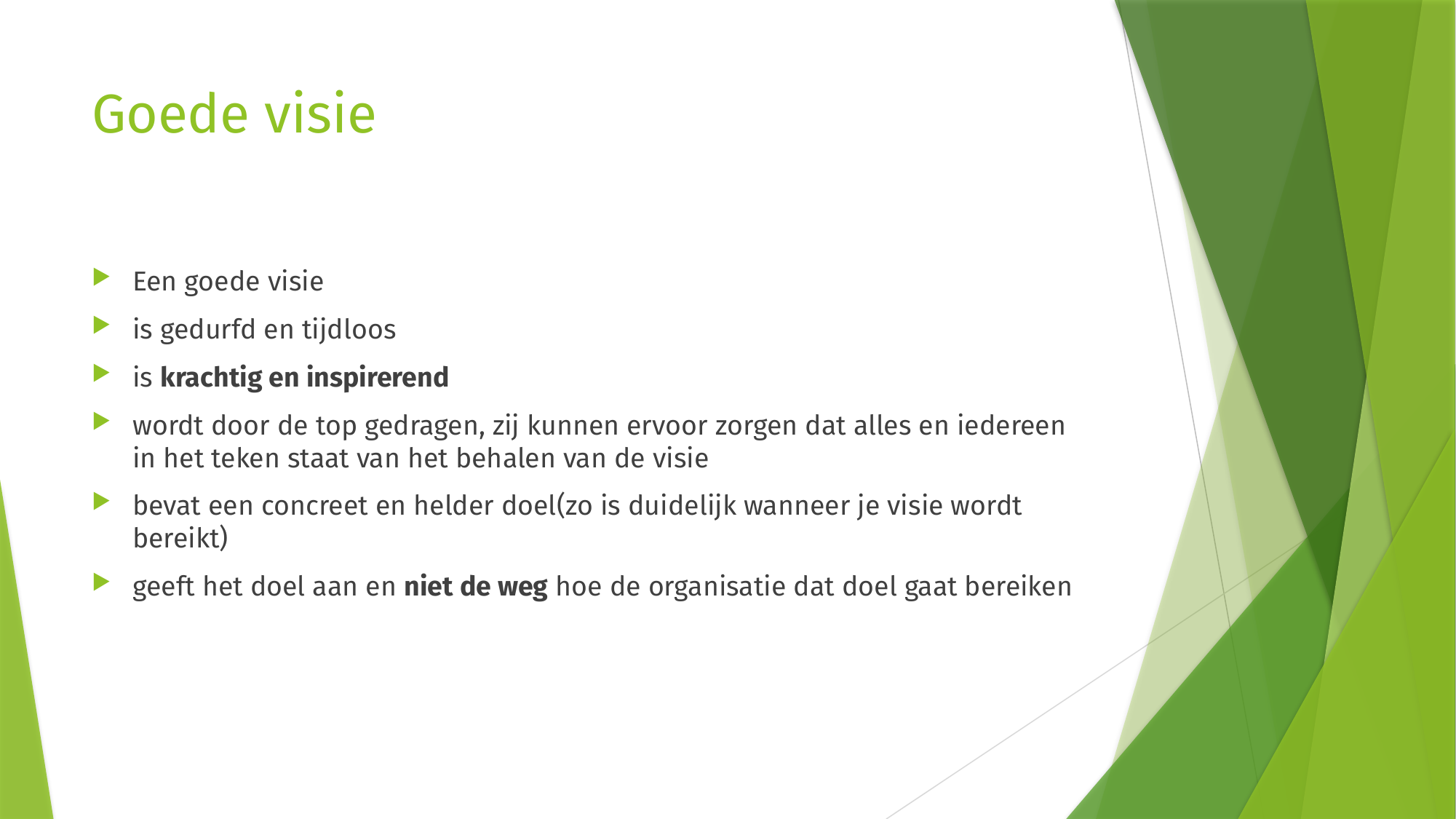

# Goede visie
Een goede visie
is gedurfd en tijdloos
is krachtig en inspirerend
wordt door de top gedragen, zij kunnen ervoor zorgen dat alles en iedereen in het teken staat van het behalen van de visie
bevat een concreet en helder doel(zo is duidelijk wanneer je visie wordt bereikt)
geeft het doel aan en niet de weg hoe de organisatie dat doel gaat bereiken